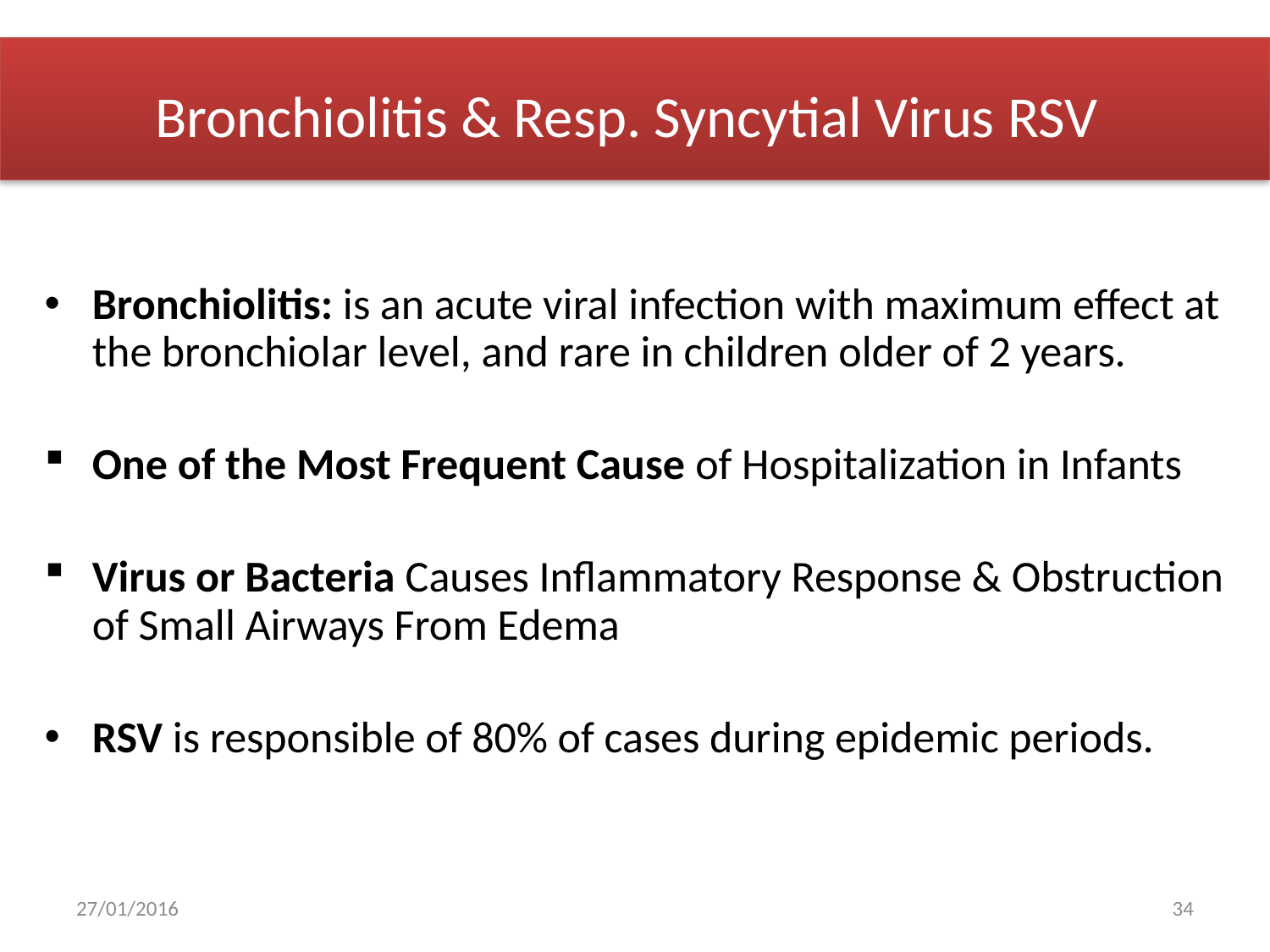

# Bronchiolitis & Resp. Syncytial Virus RSV
Bronchiolitis: is an acute viral infection with maximum effect at the bronchiolar level, and rare in children older of 2 years.

One of the Most Frequent Cause of Hospitalization in Infants

Virus or Bacteria Causes Inflammatory Response & Obstruction of Small Airways From Edema

RSV is responsible of 80% of cases during epidemic periods.

27/01/2016
34